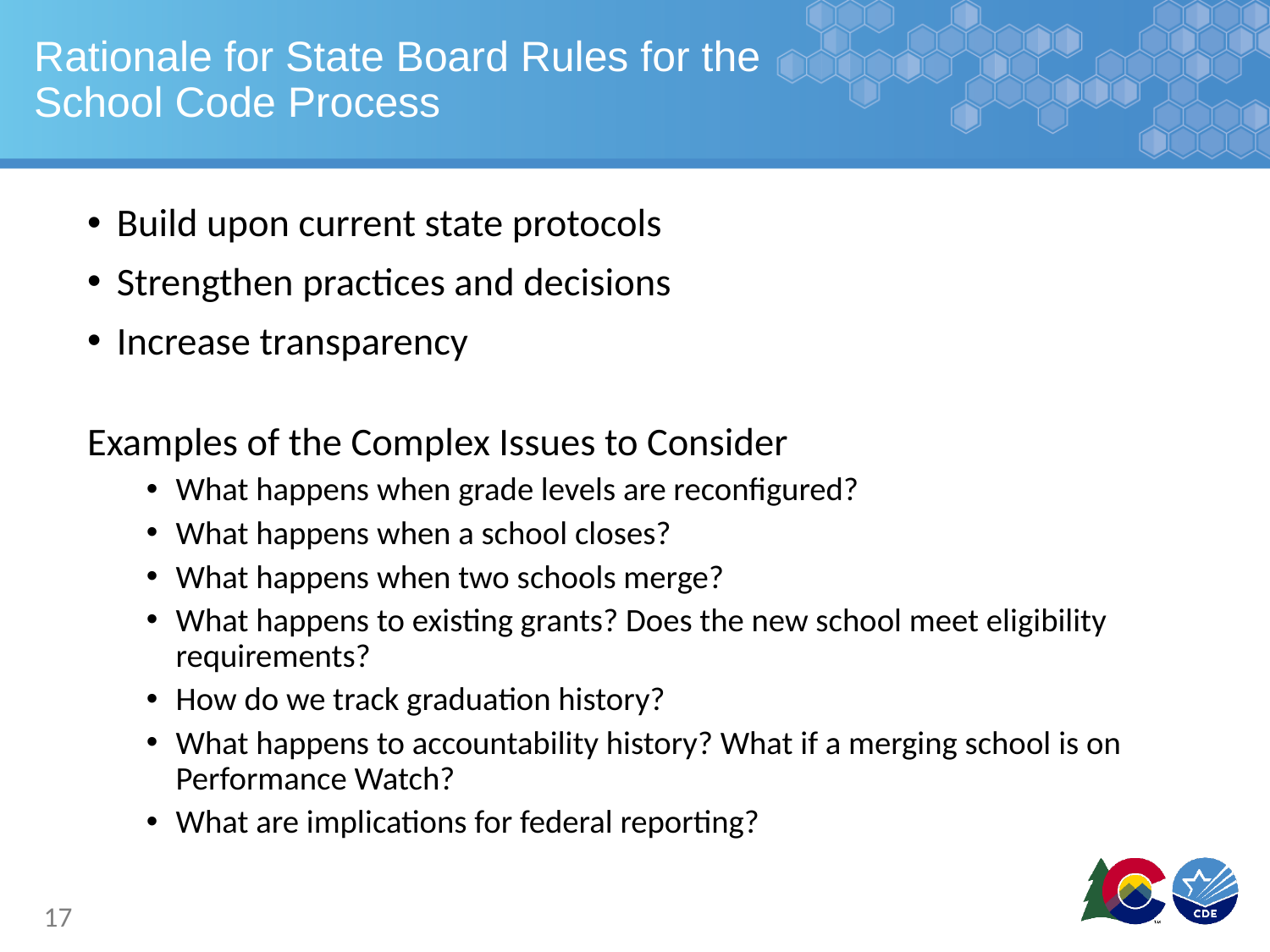

# Rationale for State Board Rules for the School Code Process
Build upon current state protocols
Strengthen practices and decisions
Increase transparency
Examples of the Complex Issues to Consider
What happens when grade levels are reconfigured?
What happens when a school closes?
What happens when two schools merge?
What happens to existing grants? Does the new school meet eligibility requirements?
How do we track graduation history?
What happens to accountability history? What if a merging school is on Performance Watch?
What are implications for federal reporting?
17